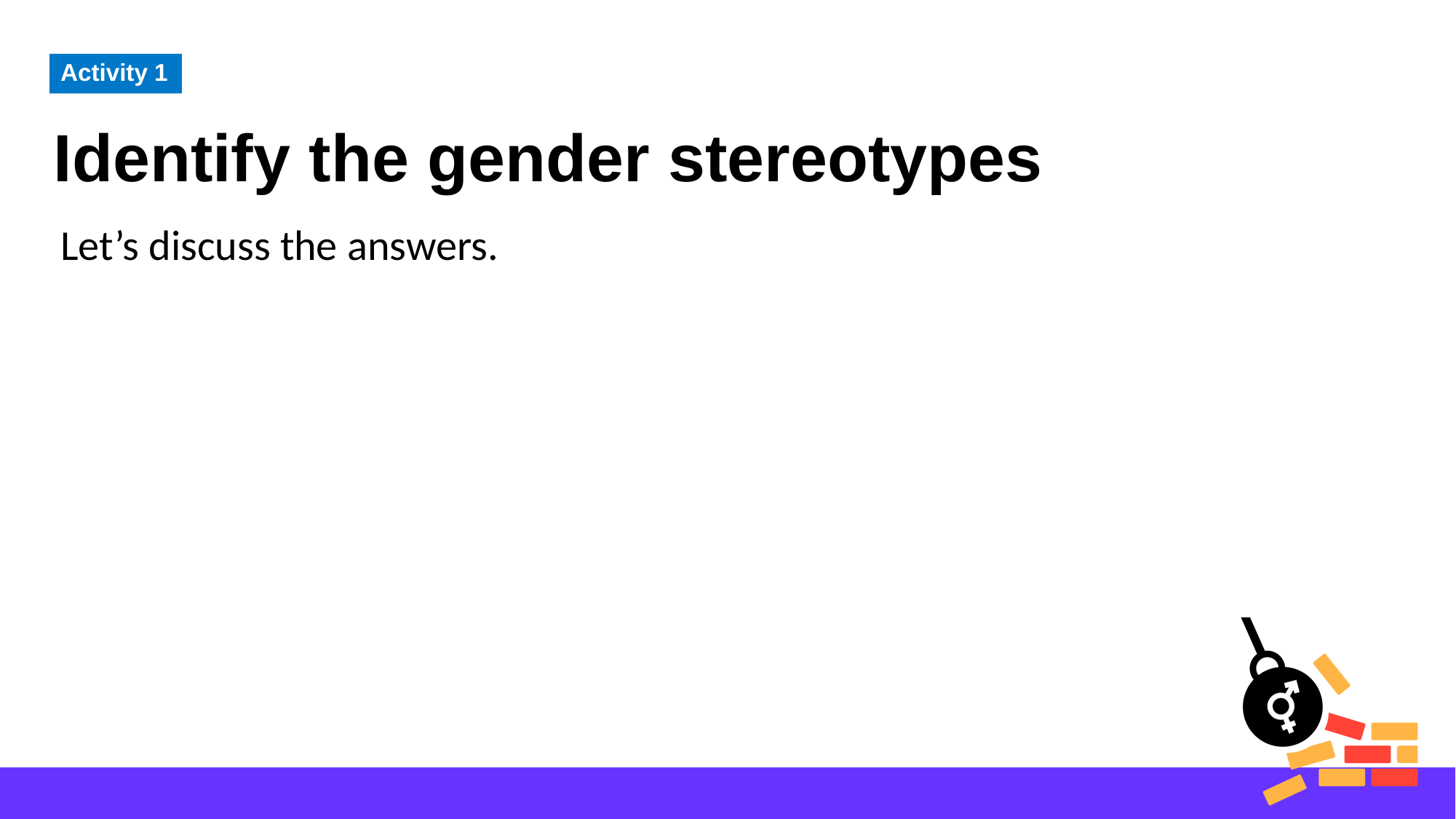

Identify the gender stereotypes
Activity 1
Let’s discuss the answers.